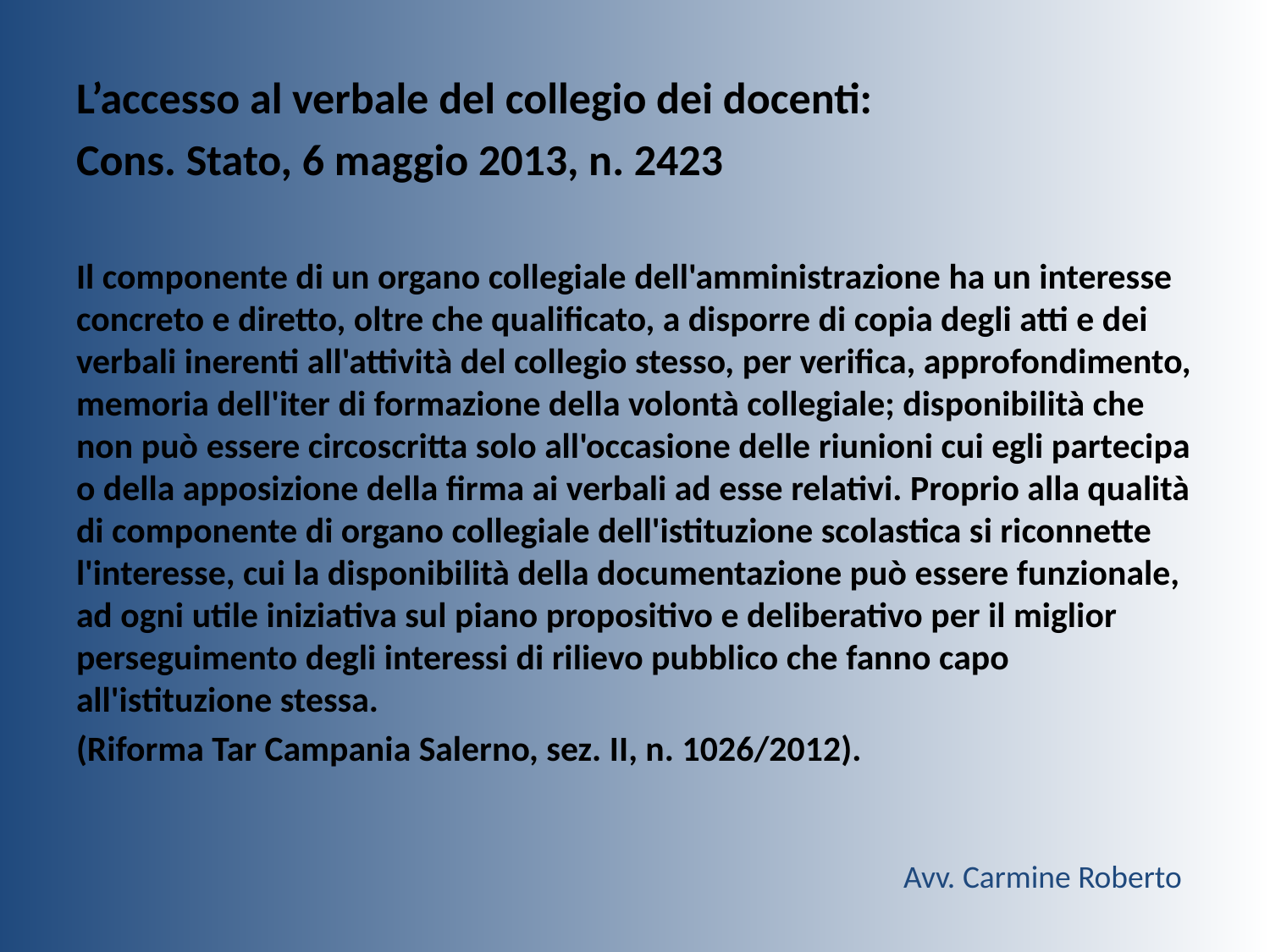

L’accesso al verbale del collegio dei docenti:
Cons. Stato, 6 maggio 2013, n. 2423

Il componente di un organo collegiale dell'amministrazione ha un interesse concreto e diretto, oltre che qualificato, a disporre di copia degli atti e dei verbali inerenti all'attività del collegio stesso, per verifica, approfondimento, memoria dell'iter di formazione della volontà collegiale; disponibilità che non può essere circoscritta solo all'occasione delle riunioni cui egli partecipa o della apposizione della firma ai verbali ad esse relativi. Proprio alla qualità di componente di organo collegiale dell'istituzione scolastica si riconnette l'interesse, cui la disponibilità della documentazione può essere funzionale, ad ogni utile iniziativa sul piano propositivo e deliberativo per il miglior perseguimento degli interessi di rilievo pubblico che fanno capo all'istituzione stessa.
(Riforma Tar Campania Salerno, sez. II, n. 1026/2012).
Avv. Carmine Roberto